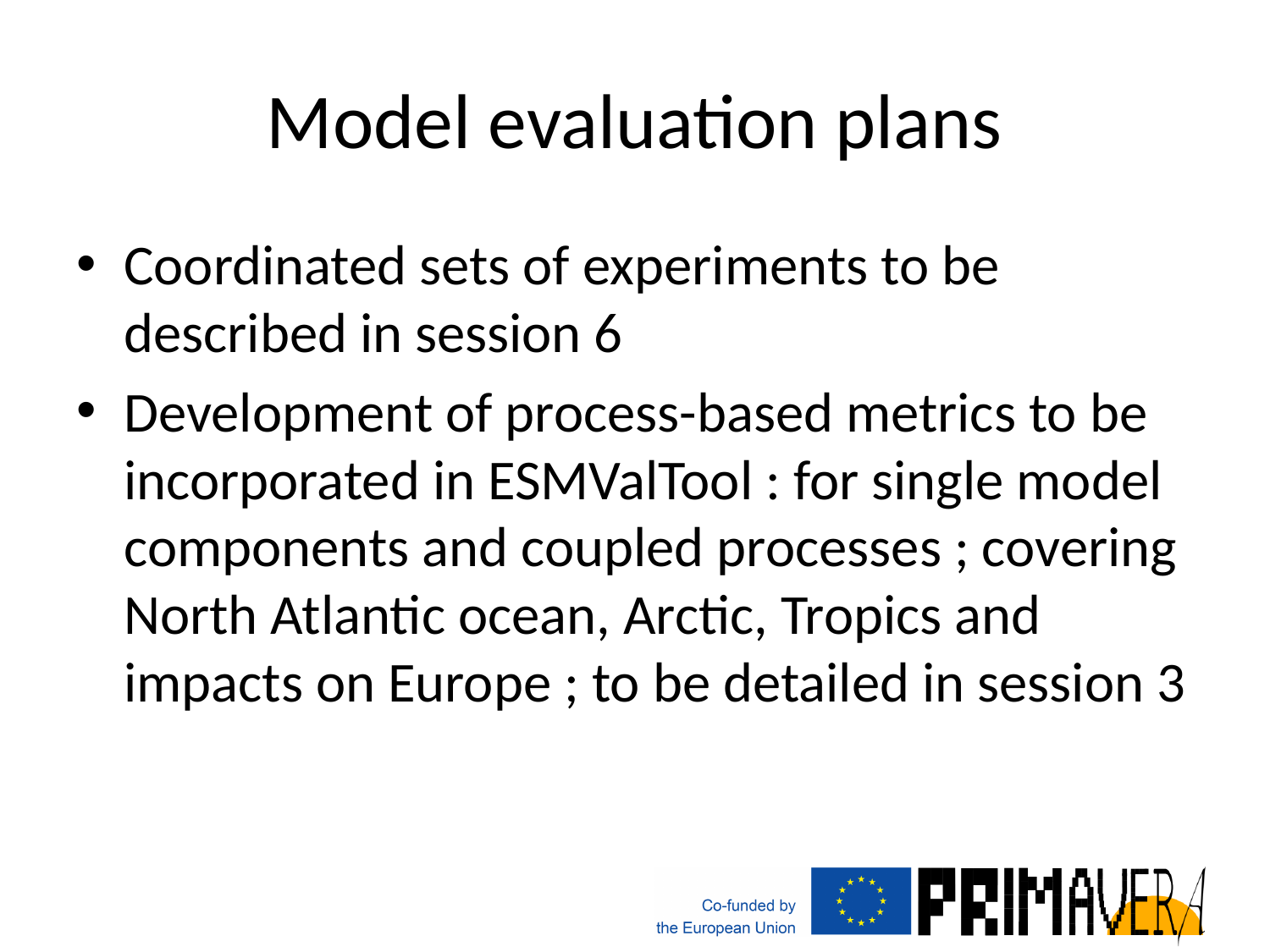

# Model evaluation plans
Coordinated sets of experiments to be described in session 6
Development of process-based metrics to be incorporated in ESMValTool : for single model components and coupled processes ; covering North Atlantic ocean, Arctic, Tropics and impacts on Europe ; to be detailed in session 3